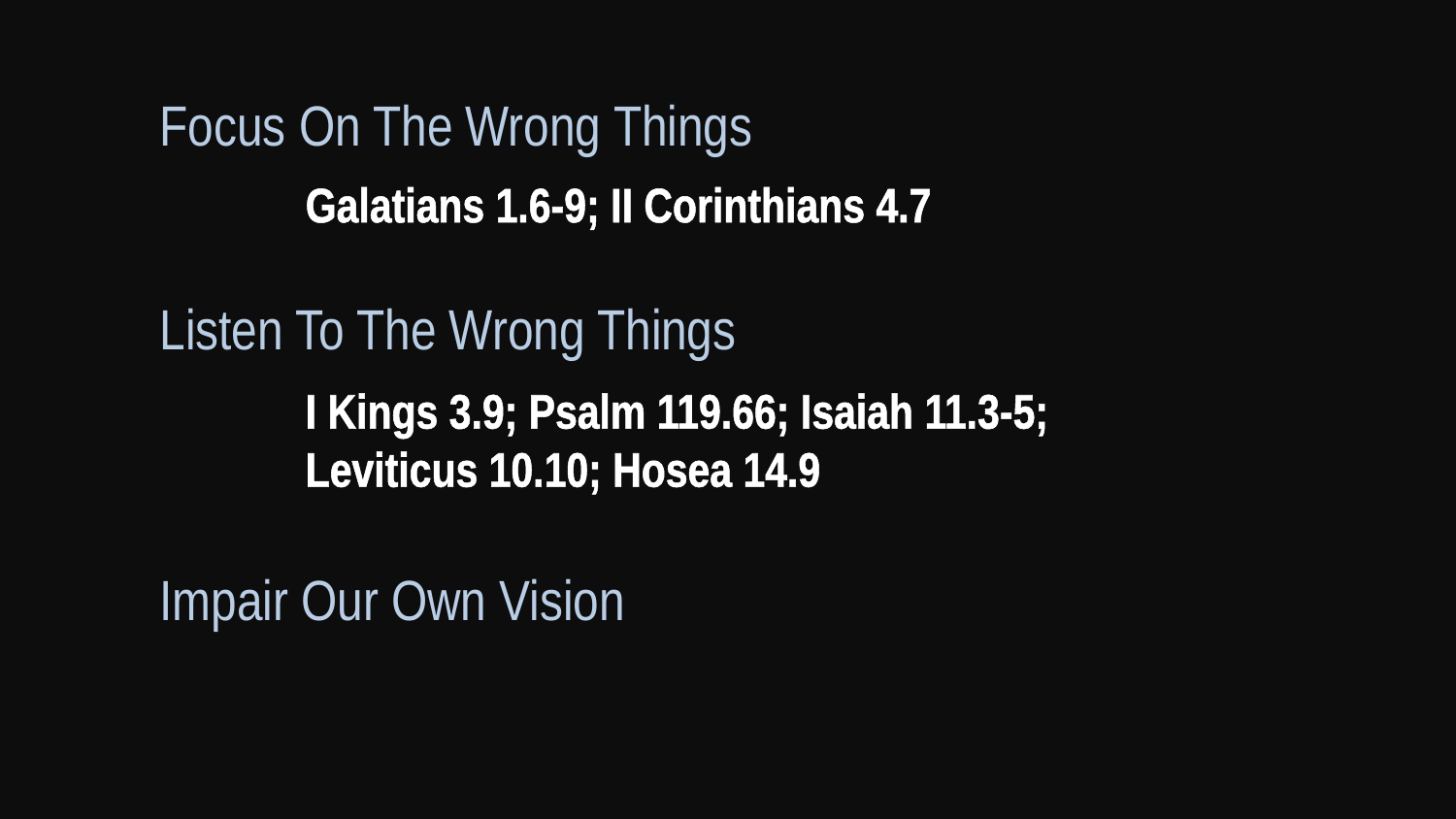

Focus On The Wrong Things

Listen To The Wrong Things

Impair Our Own Vision
Galatians 1.6-9; II Corinthians 4.7
I Kings 3.9; Psalm 119.66; Isaiah 11.3-5; Leviticus 10.10; Hosea 14.9